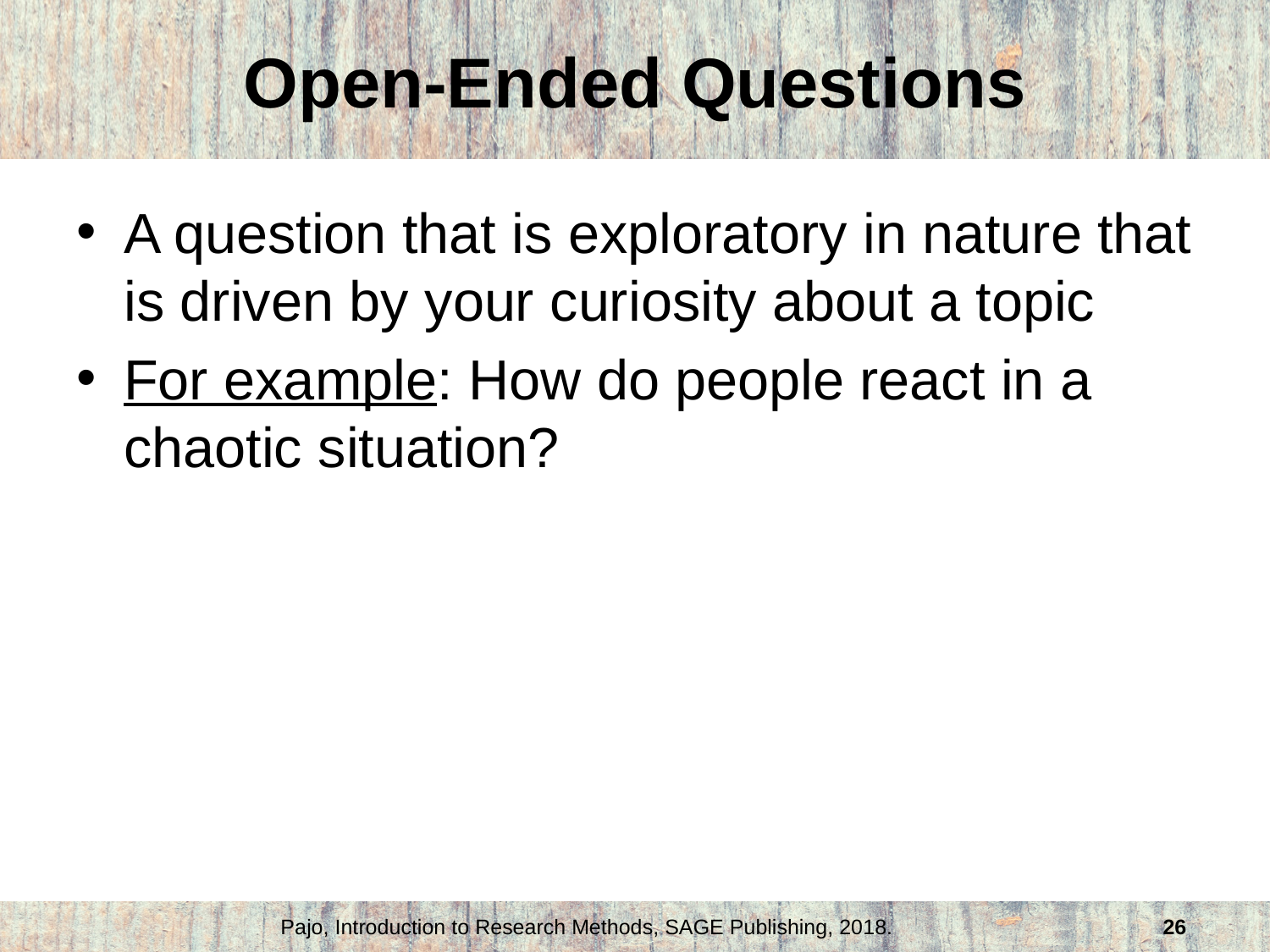

# Open-Ended Questions
A question that is exploratory in nature that is driven by your curiosity about a topic
For example: How do people react in a chaotic situation?
Pajo, Introduction to Research Methods, SAGE Publishing, 2018.
26